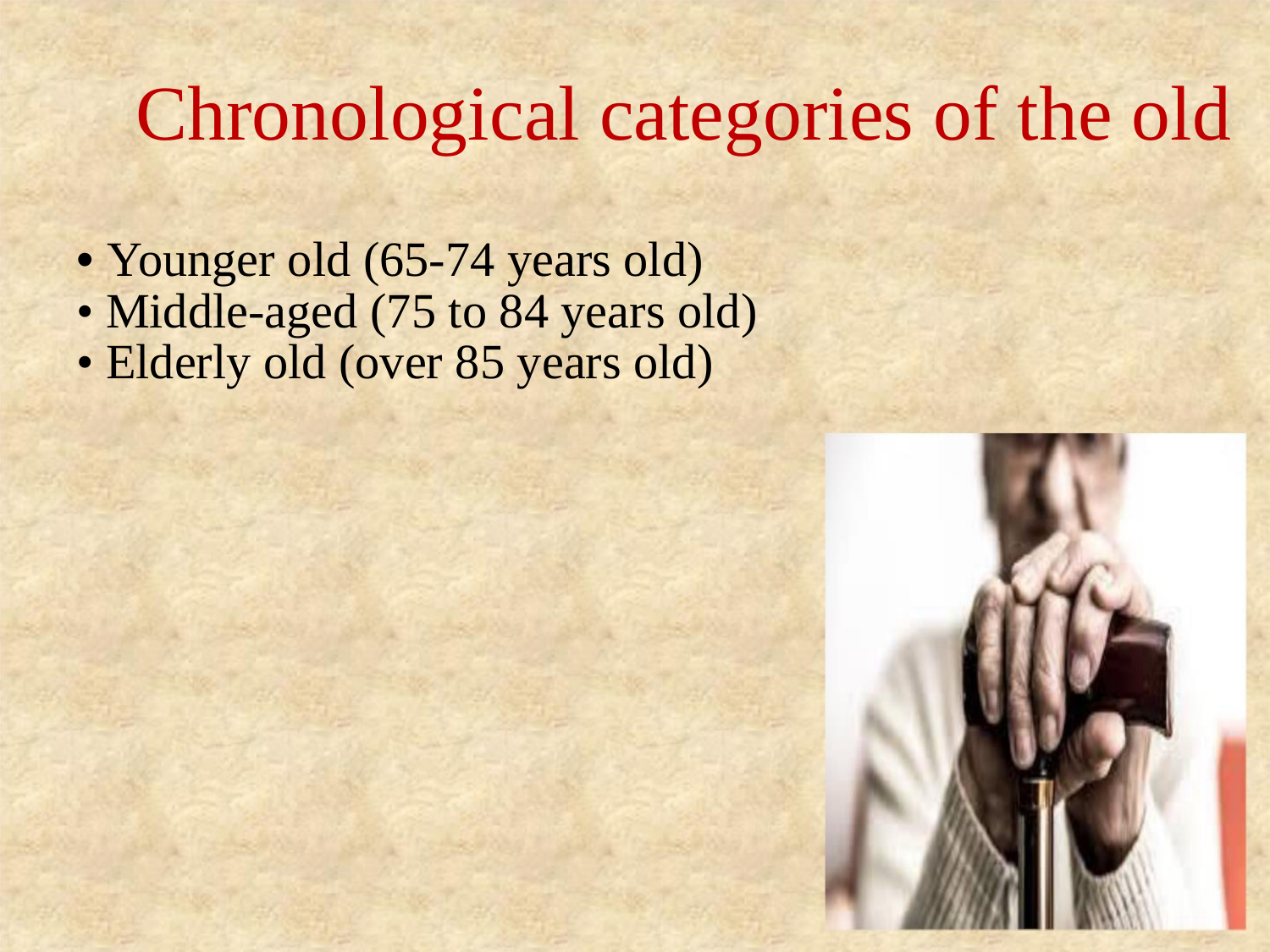

Chronological categories of the old
• Younger old (65-74 years old)
• Middle-aged (75 to 84 years old)
• Elderly old (over 85 years old)